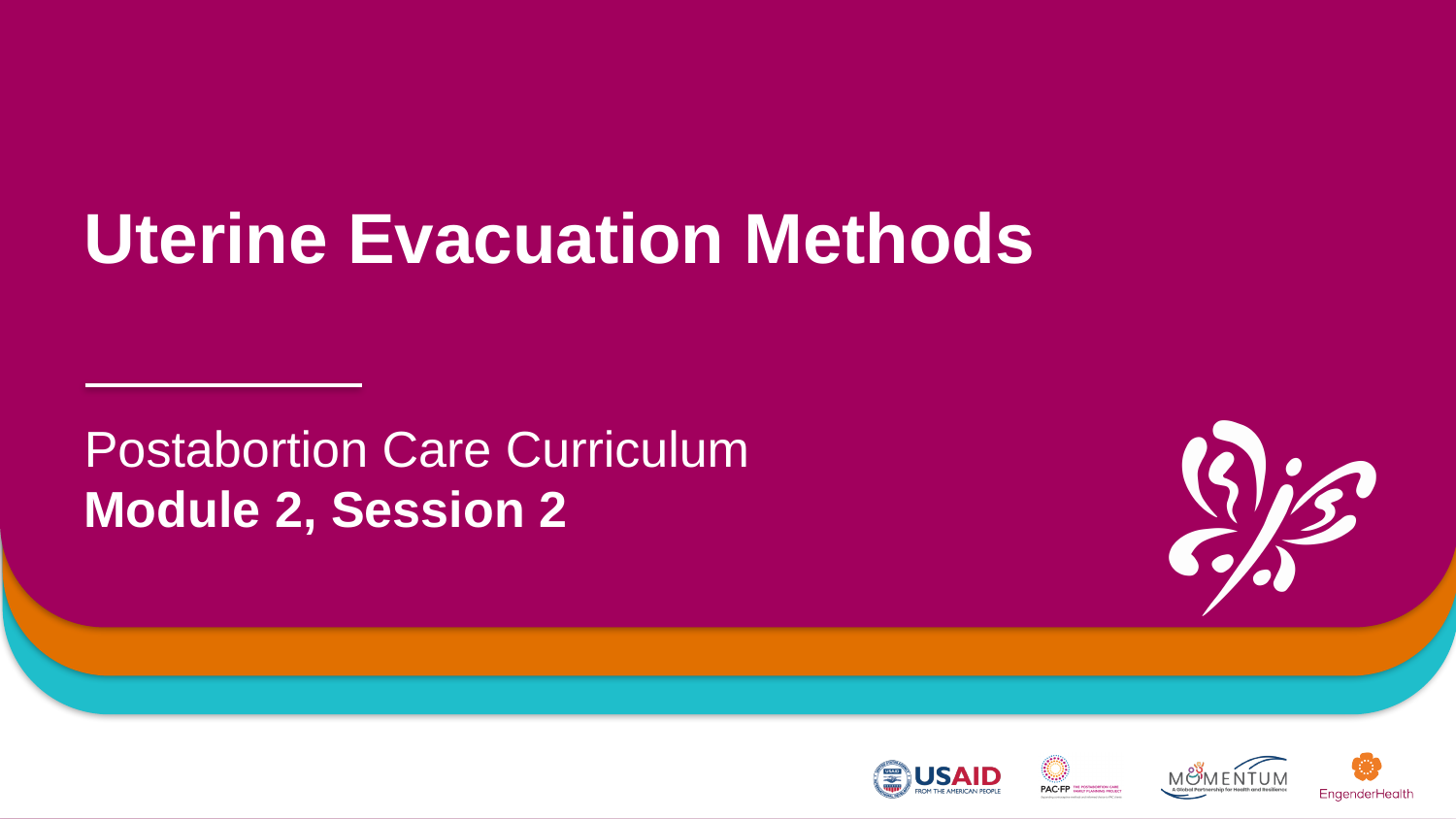

# Uterine Evacuation Methods
Postabortion Care Curriculum
Module 2, Session 2